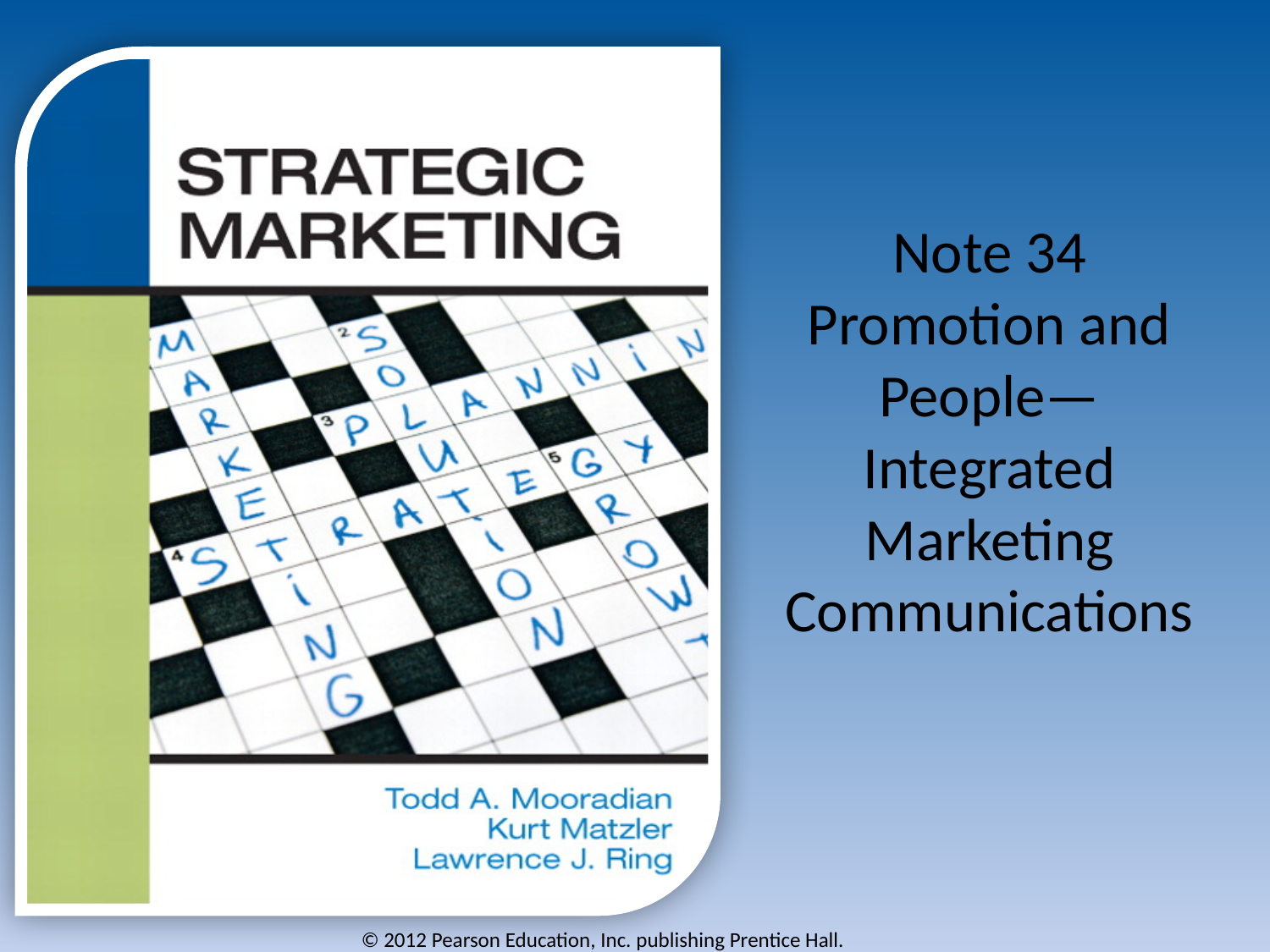

# Note 34 Promotion and People— Integrated Marketing Communications